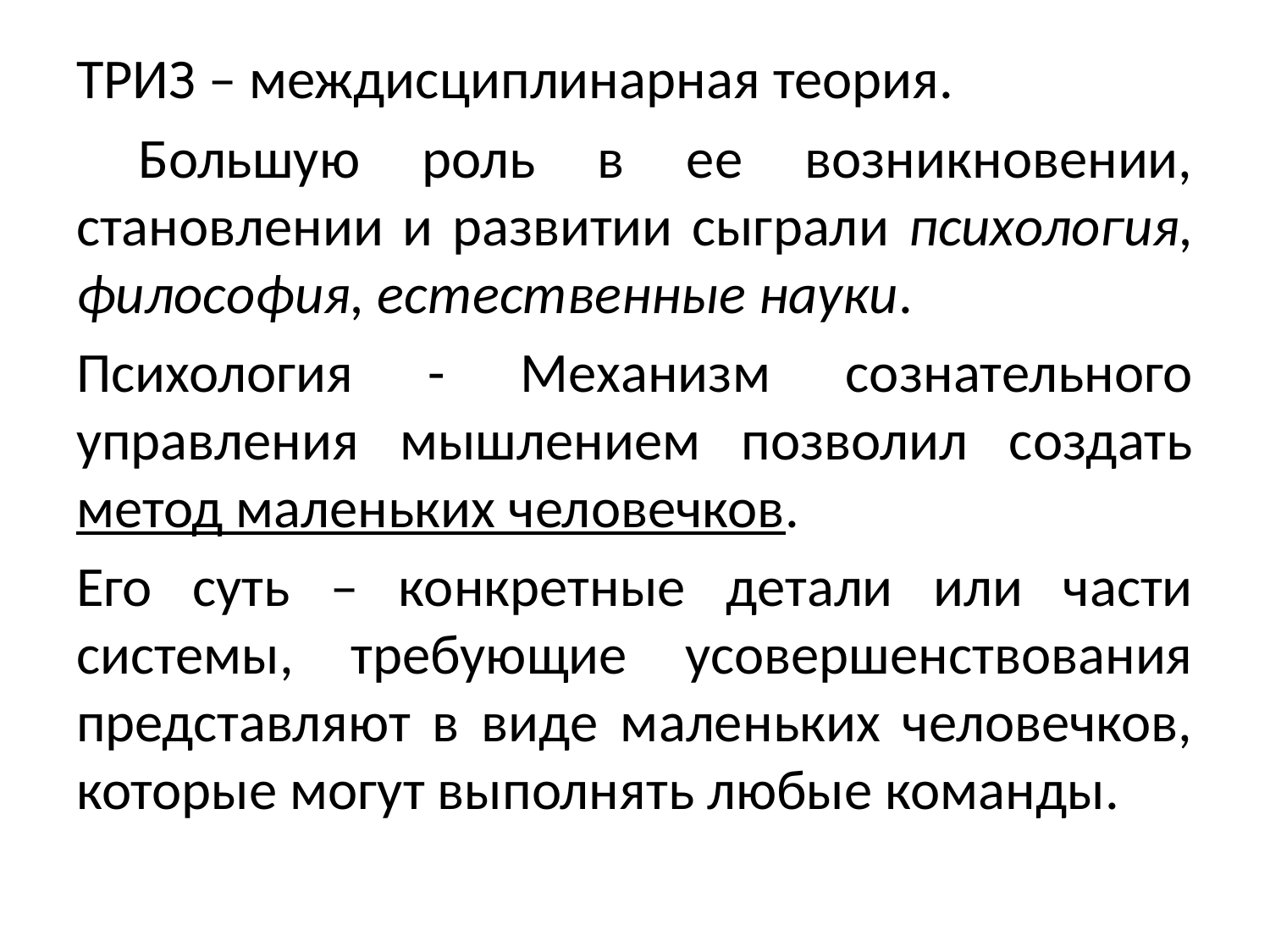

ТРИЗ – междисциплинарная теория.
 Большую роль в ее возникновении, становлении и развитии сыграли психология, философия, естественные науки.
Психология - Механизм сознательного управления мышлением позволил создать метод маленьких человечков.
Его суть – конкретные детали или части системы, требующие усовершенствования представляют в виде маленьких человечков, которые могут выполнять любые команды.